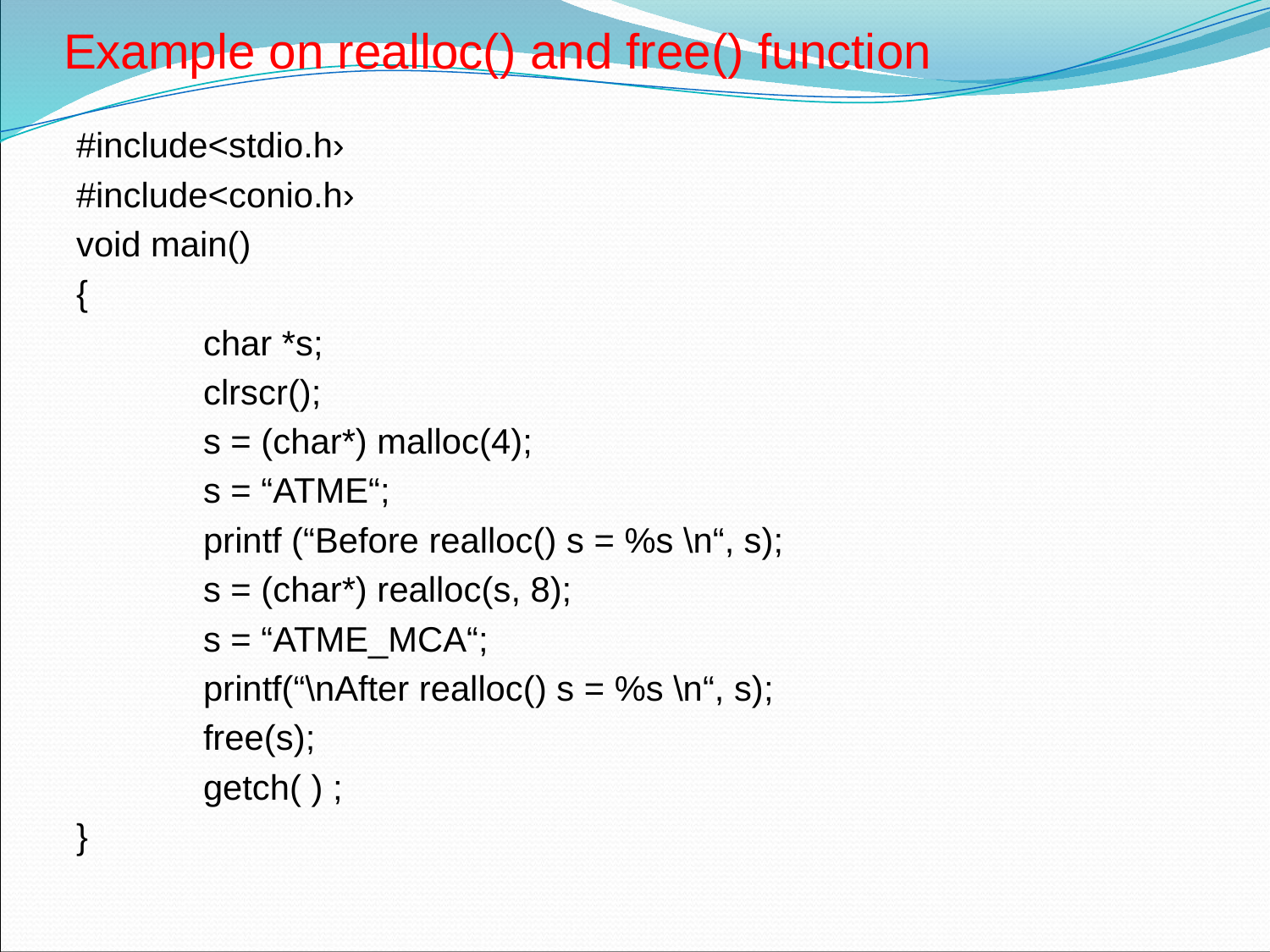

# Example on realloc() and free() function
#include<stdio.h›
#include<conio.h›
void main()
{
	char *s;
	clrscr();
	s = (char*) malloc(4);
	s = “ATME“;
	printf (“Before realloc() s = %s \n“, s);
	s = (char*) realloc(s, 8);
	s = “ATME_MCA“;
	printf(“\nAfter realloc() s = %s \n“, s);
	free(s);
	getch( ) ;
}